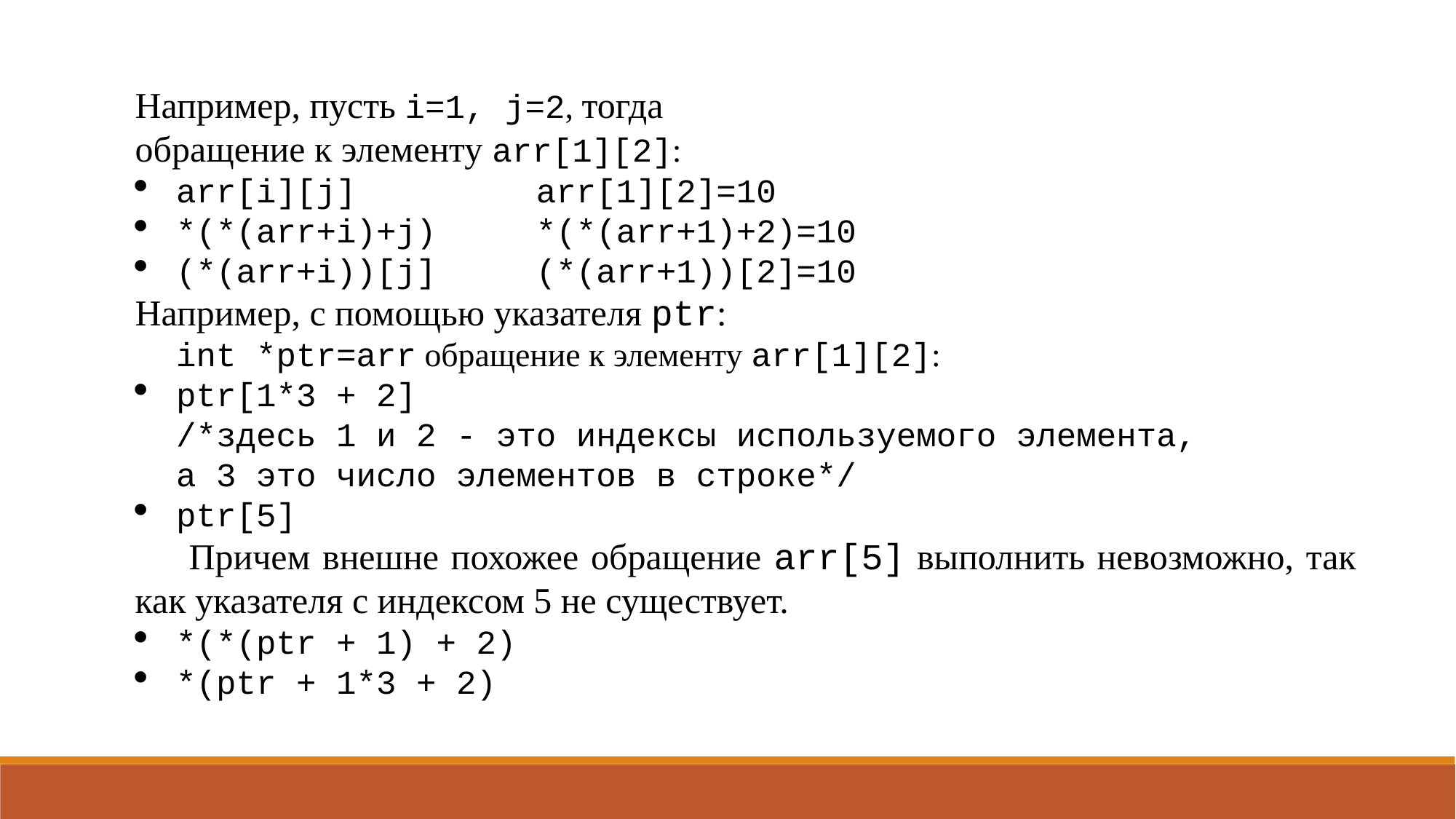

Например, пусть i=1, j=2, тогда
обращение к элементу arr[1][2]:
arr[i][j]         arr[1][2]=10
*(*(arr+i)+j)     *(*(arr+1)+2)=10
(*(arr+i))[j]     (*(arr+1))[2]=10
Например, с помощью указателя ptr:
int *ptr=arr обращение к элементу arr[1][2]:
ptr[1*3 + 2]
/*здесь 1 и 2 - это индексы используемого элемента,
а 3 это число элементов в строке*/
ptr[5]
Причем внешне похожее обращение arr[5] выполнить невозможно, так как указателя с индексом 5 не существует.
*(*(ptr + 1) + 2)
*(ptr + 1*3 + 2)